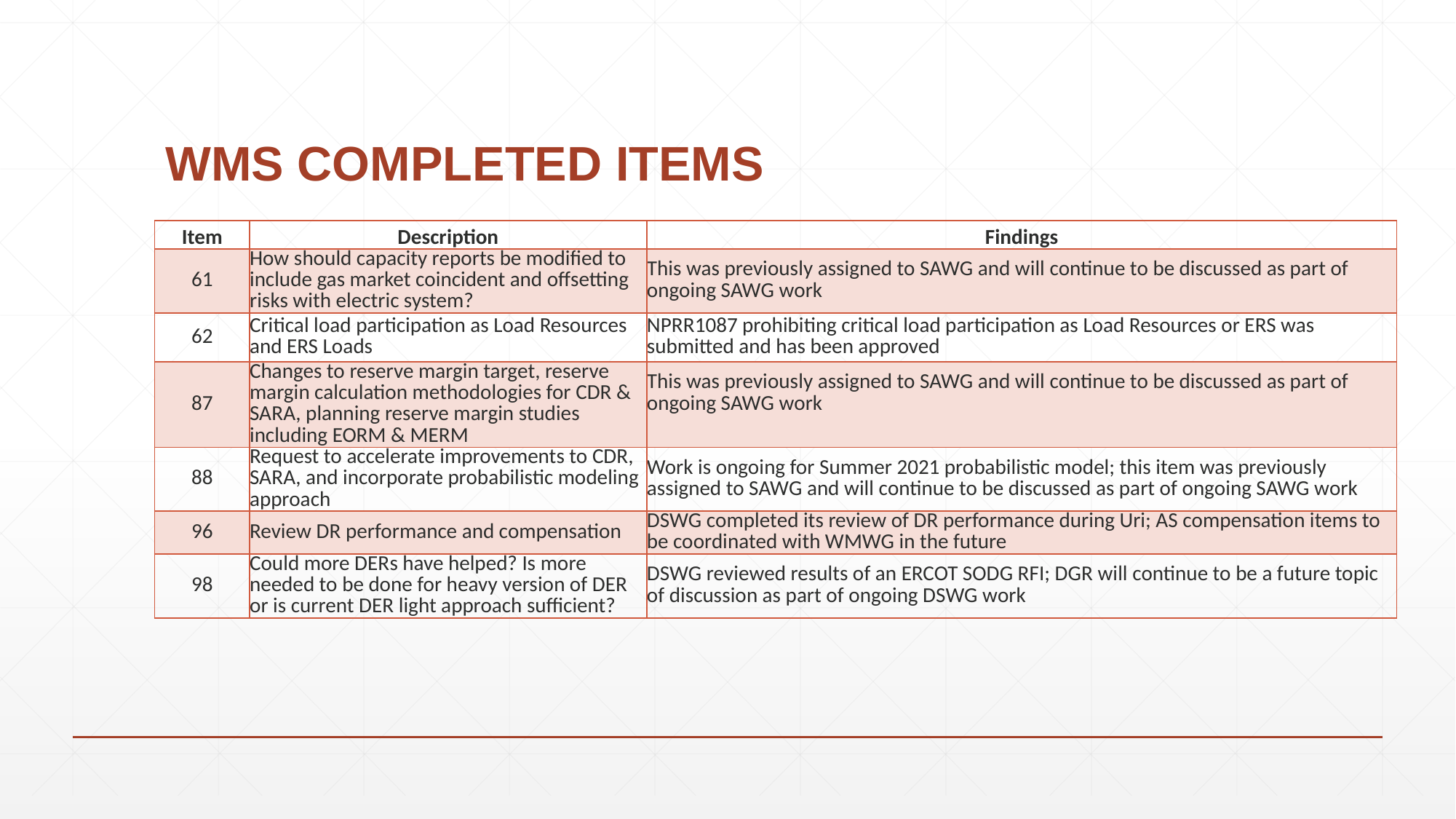

# WMS COMPLETED ITEMS
| Item | Description | Findings |
| --- | --- | --- |
| 61 | How should capacity reports be modified to include gas market coincident and offsetting risks with electric system? | This was previously assigned to SAWG and will continue to be discussed as part of ongoing SAWG work |
| 62 | Critical load participation as Load Resources and ERS Loads | NPRR1087 prohibiting critical load participation as Load Resources or ERS was submitted and has been approved |
| 87 | Changes to reserve margin target, reserve margin calculation methodologies for CDR & SARA, planning reserve margin studies including EORM & MERM | This was previously assigned to SAWG and will continue to be discussed as part of ongoing SAWG work |
| 88 | Request to accelerate improvements to CDR, SARA, and incorporate probabilistic modeling approach | Work is ongoing for Summer 2021 probabilistic model; this item was previously assigned to SAWG and will continue to be discussed as part of ongoing SAWG work |
| 96 | Review DR performance and compensation | DSWG completed its review of DR performance during Uri; AS compensation items to be coordinated with WMWG in the future |
| 98 | Could more DERs have helped? Is more needed to be done for heavy version of DER or is current DER light approach sufficient? | DSWG reviewed results of an ERCOT SODG RFI; DGR will continue to be a future topic of discussion as part of ongoing DSWG work |